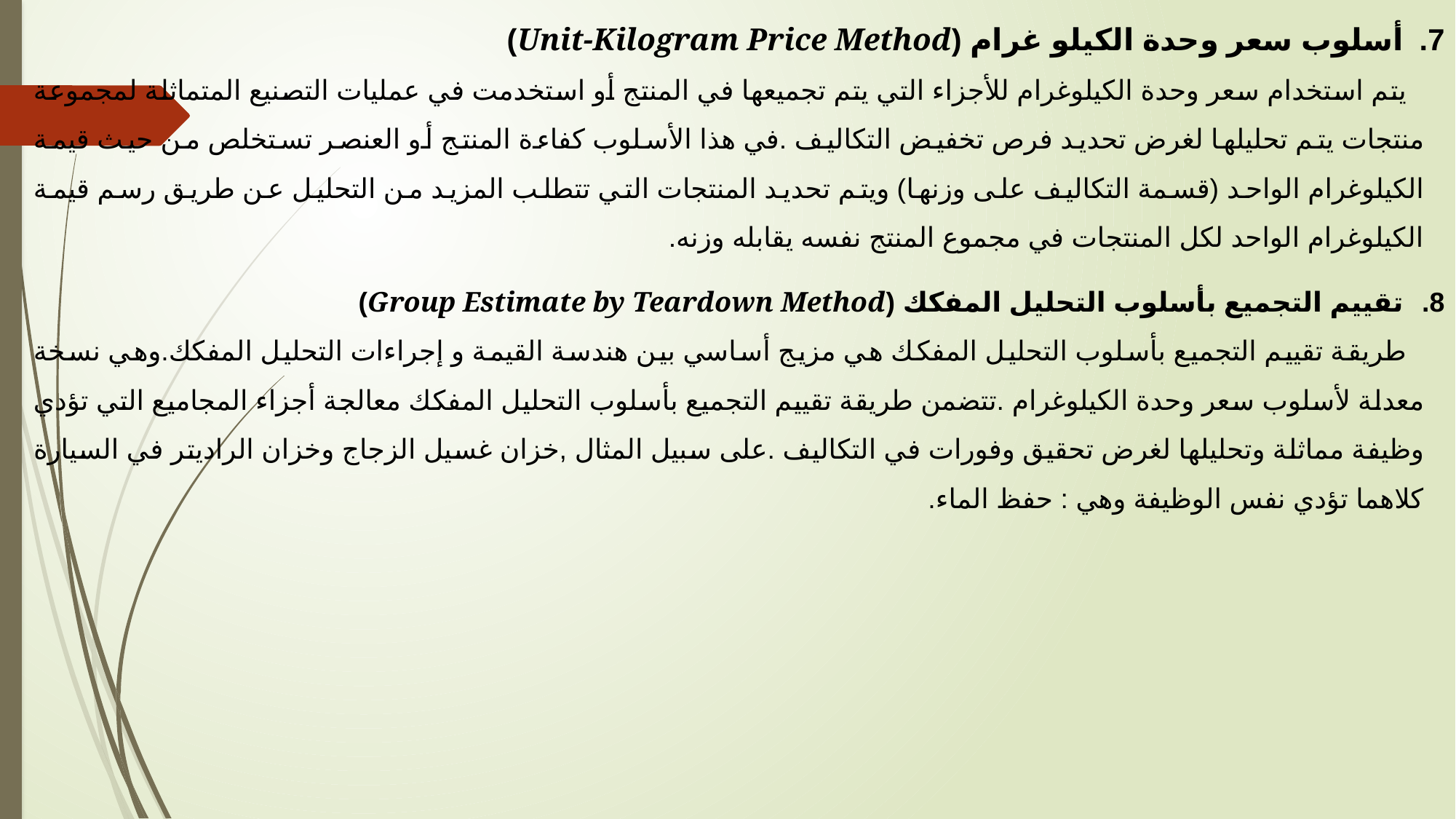

أسلوب سعر وحدة الكيلو غرام (Unit-Kilogram Price Method)
     يتم استخدام سعر وحدة الكيلوغرام للأجزاء التي يتم تجميعها في المنتج أو استخدمت في عمليات التصنيع المتماثلة لمجموعة منتجات يتم تحليلها لغرض تحديد فرص تخفيض التكاليف .في هذا الأسلوب كفاءة المنتج أو العنصر تستخلص من حيث قيمة الكيلوغرام الواحد (قسمة التكاليف على وزنها) ويتم تحديد المنتجات التي تتطلب المزيد من التحليل عن طريق رسم قيمة الكيلوغرام الواحد لكل المنتجات في مجموع المنتج نفسه يقابله وزنه.
تقييم التجميع بأسلوب التحليل المفكك (Group Estimate by Teardown Method)
     طريقة تقييم التجميع بأسلوب التحليل المفكك هي مزيج أساسي بين هندسة القيمة و إجراءات التحليل المفكك.وهي نسخة معدلة لأسلوب سعر وحدة الكيلوغرام .تتضمن طريقة تقييم التجميع بأسلوب التحليل المفكك معالجة أجزاء المجاميع التي تؤدي وظيفة مماثلة وتحليلها لغرض تحقيق وفورات في التكاليف .على سبيل المثال ,خزان غسيل الزجاج وخزان الراديتر في السيارة كلاهما تؤدي نفس الوظيفة وهي : حفظ الماء.